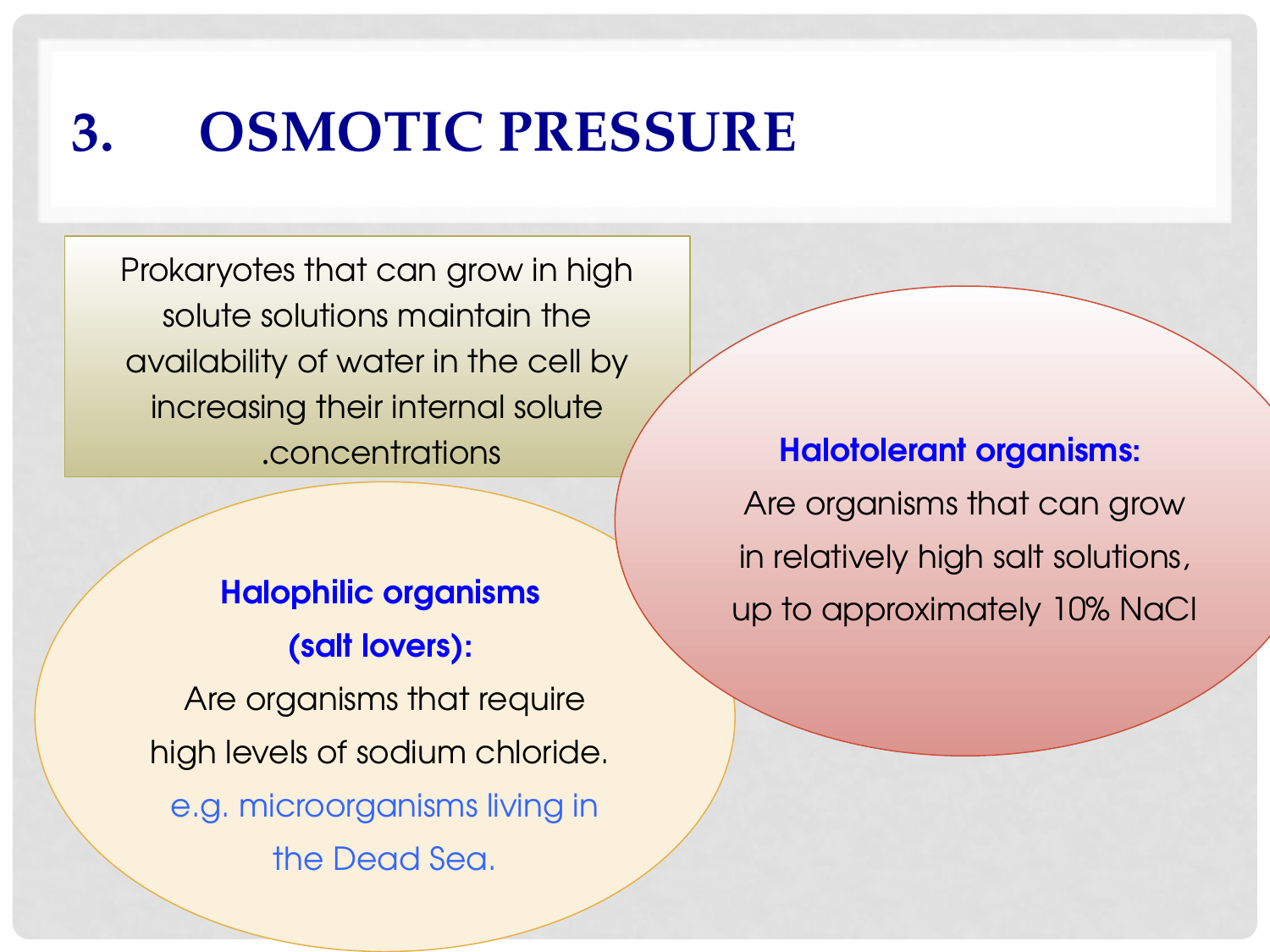

# 3.	Osmotic Pressure
Prokaryotes that can grow in high solute solutions maintain the availability of water in the cell by increasing their internal solute concentrations.
Halotolerant organisms:
Are organisms that can grow in relatively high salt solutions, up to approximately 10% NaCl
Halophilic organisms
(salt lovers):
Are organisms that require high levels of sodium chloride.
e.g. microorganisms living in the Dead Sea.